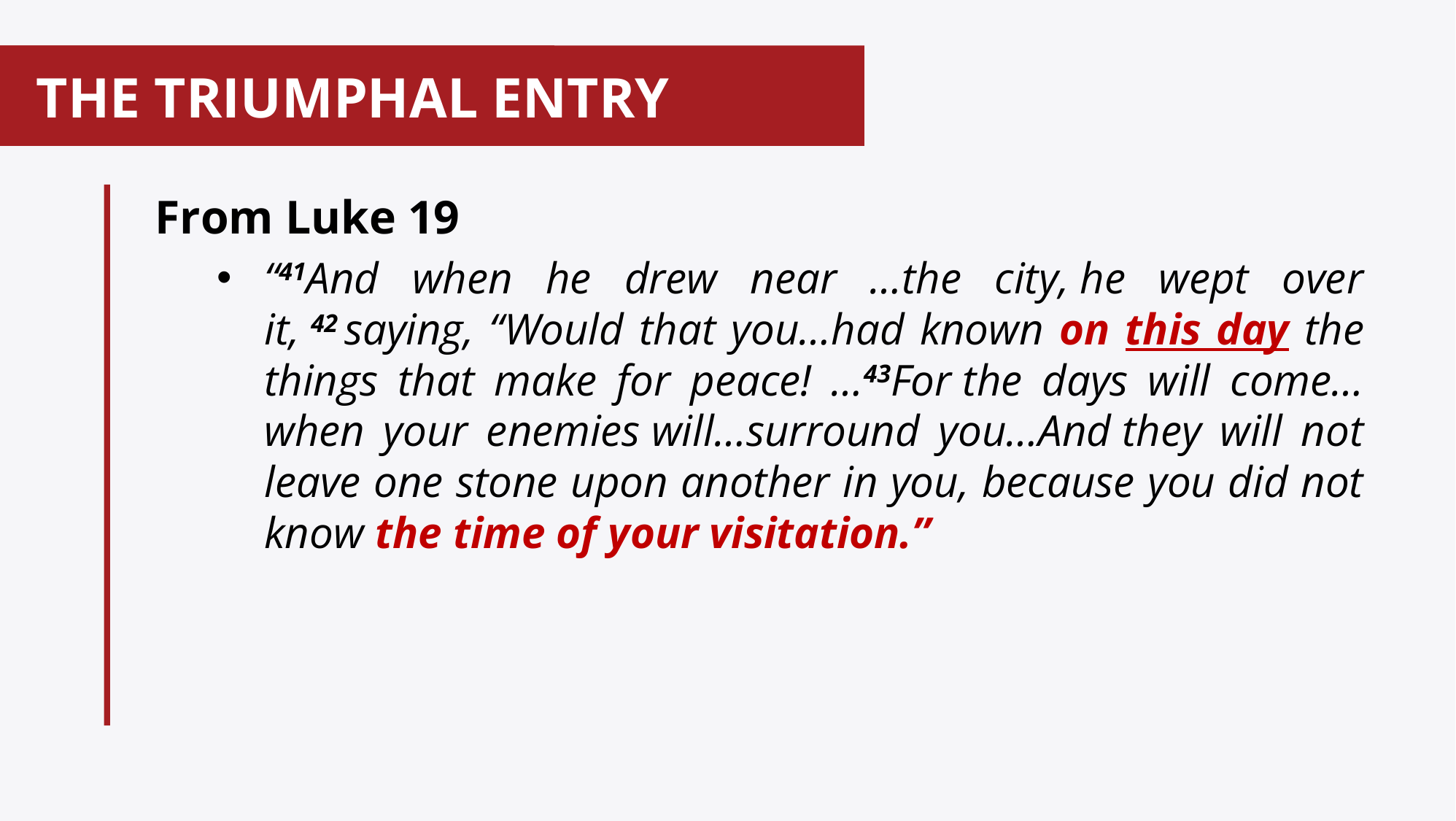

# THE TRIUMPHAL ENTRY
From Luke 19
“41And when he drew near …the city, he wept over it, 42 saying, “Would that you…had known on this day the things that make for peace! …43For the days will come…when your enemies will…surround you…And they will not leave one stone upon another in you, because you did not know the time of your visitation.”